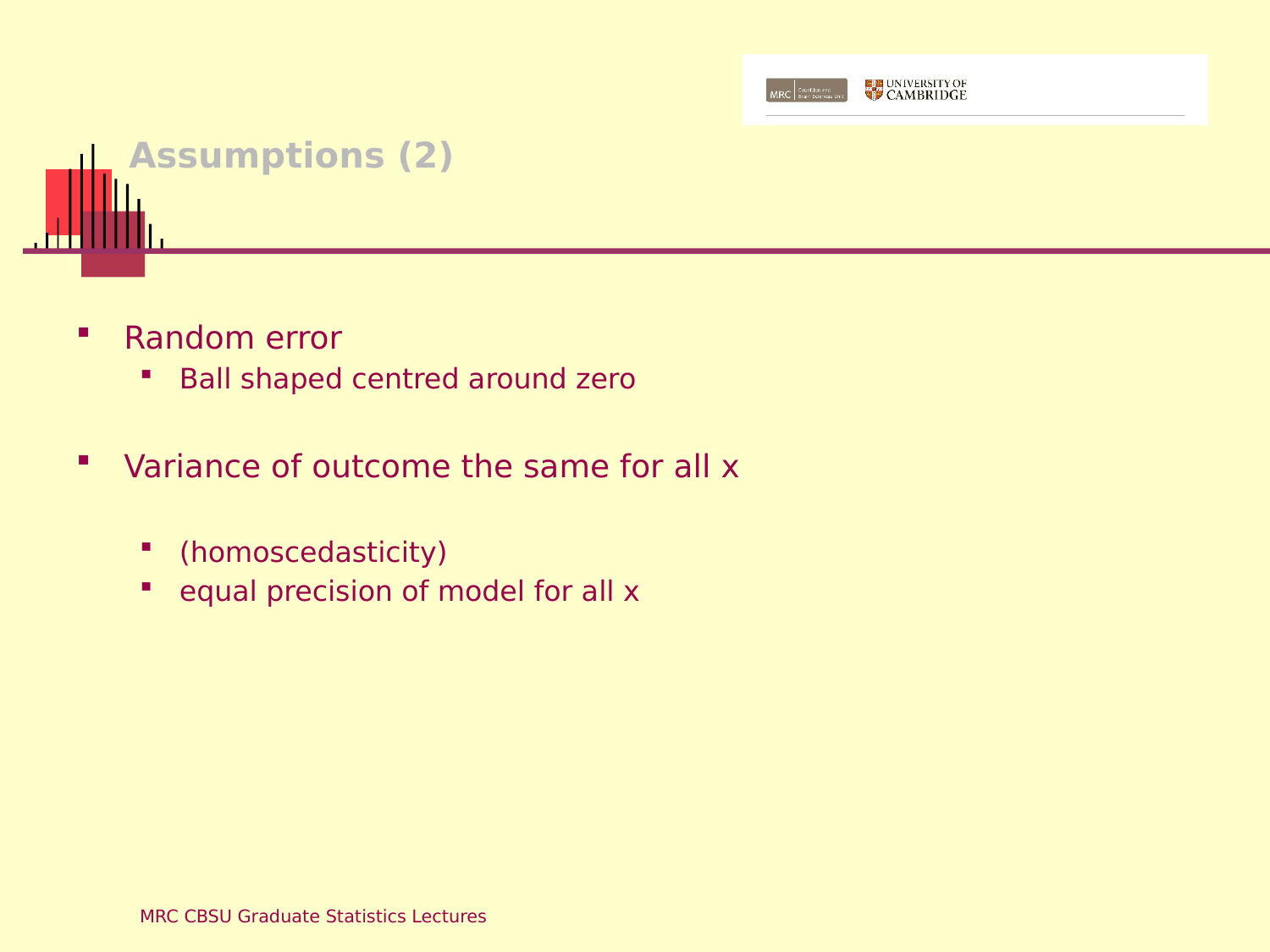

# Assumptions (2)

Random error
Ball shaped centred around zero

Variance of outcome the same for all x

(homoscedasticity)
equal precision of model for all x

MRC CBSU Graduate Statistics Lectures